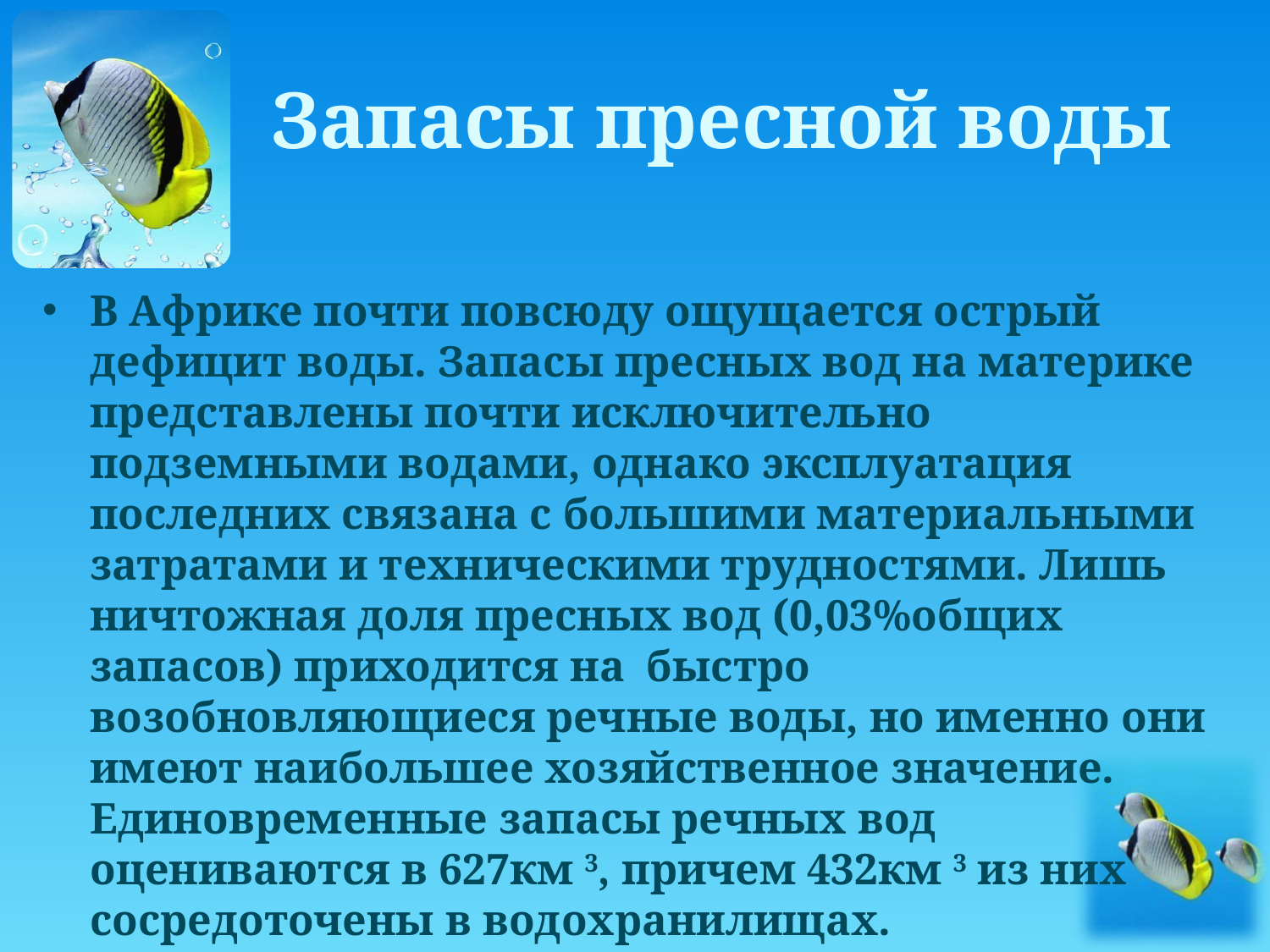

# Запасы пресной воды
В Африке почти повсюду ощущается острый дефицит воды. Запасы пресных вод на материке представлены почти исключительно подземными водами, однако эксплуатация последних связана с большими материальными затратами и техническими трудностями. Лишь ничтожная доля пресных вод (0,03%общих запасов) приходится на  быстро возобновляющиеся речные воды, но именно они имеют наибольшее хозяйственное значение. Единовременные запасы речных вод оцениваются в 627км 3, причем 432км 3 из них сосредоточены в водохранилищах.